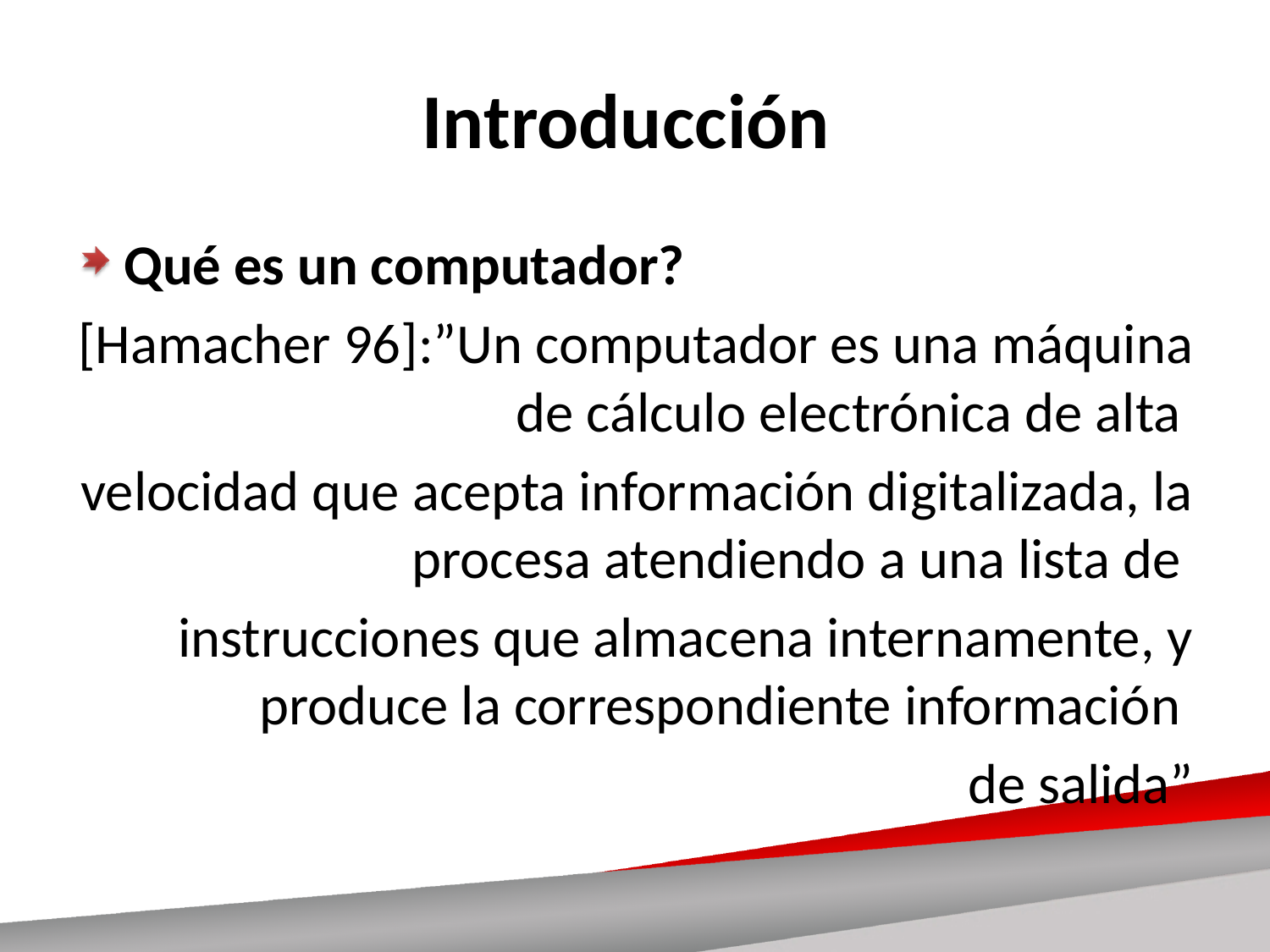

# Introducción
Qué es un computador?
[Hamacher 96]:”Un computador es una máquina de cálculo electrónica de alta
velocidad que acepta información digitalizada, la procesa atendiendo a una lista de
instrucciones que almacena internamente, y produce la correspondiente información
de salida”